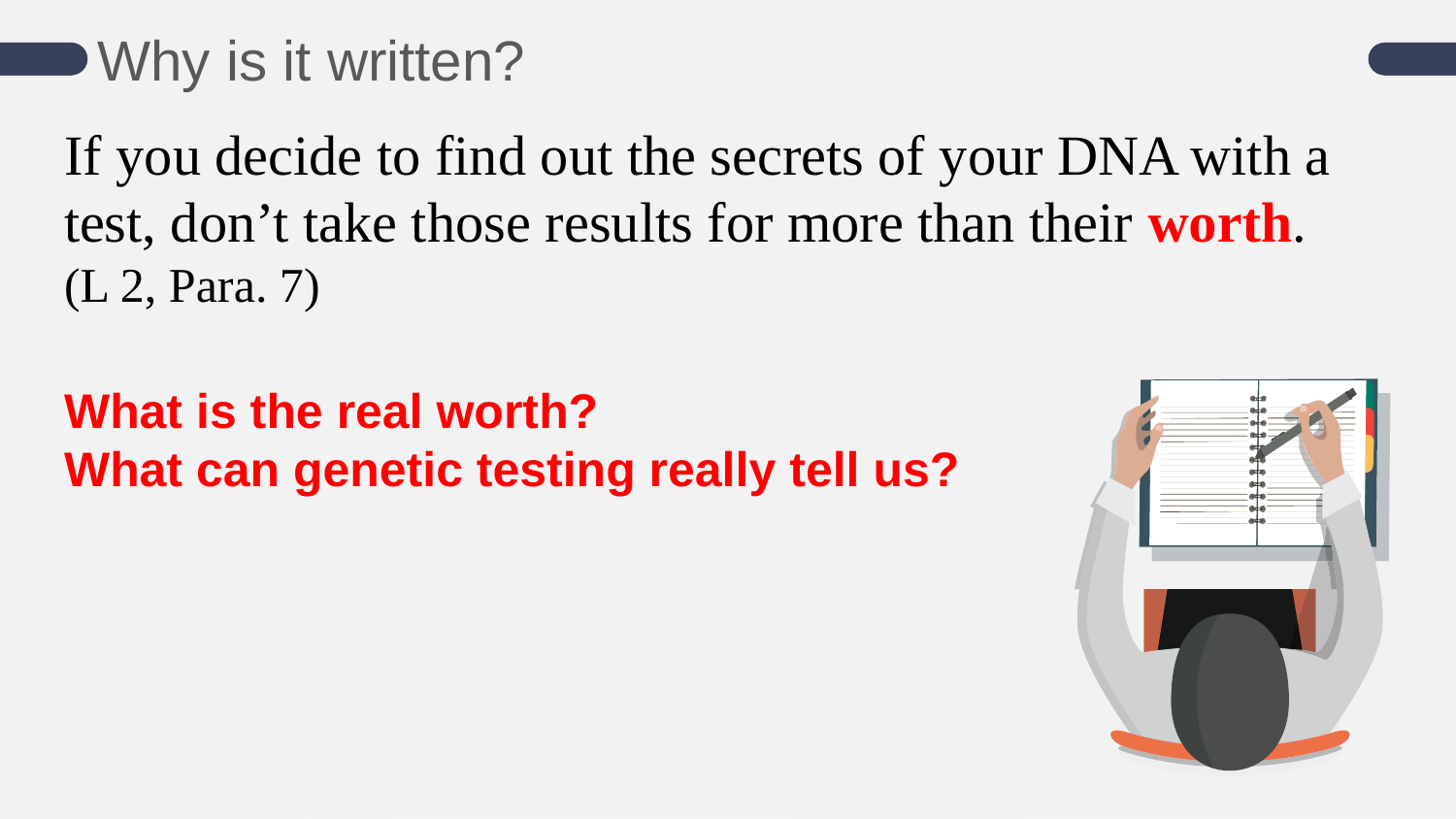

Why is it written?

If you decide to find out the secrets of your DNA with a test, don’t take those results for more than their worth.
(L 2, Para. 7)

What is the real worth?
What can genetic testing really tell us?